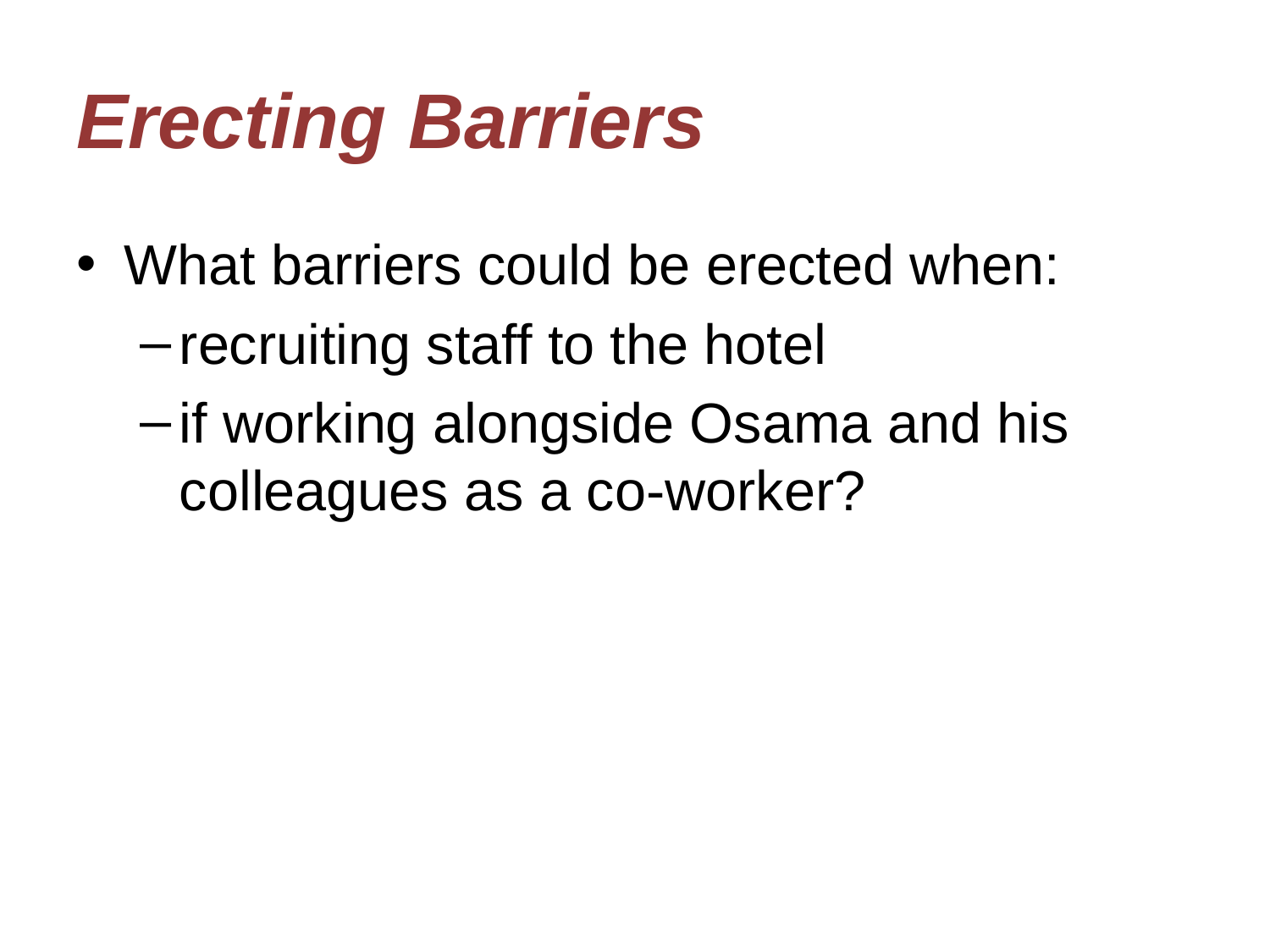

# Erecting Barriers
What barriers could be erected when:
recruiting staff to the hotel
if working alongside Osama and his colleagues as a co-worker?